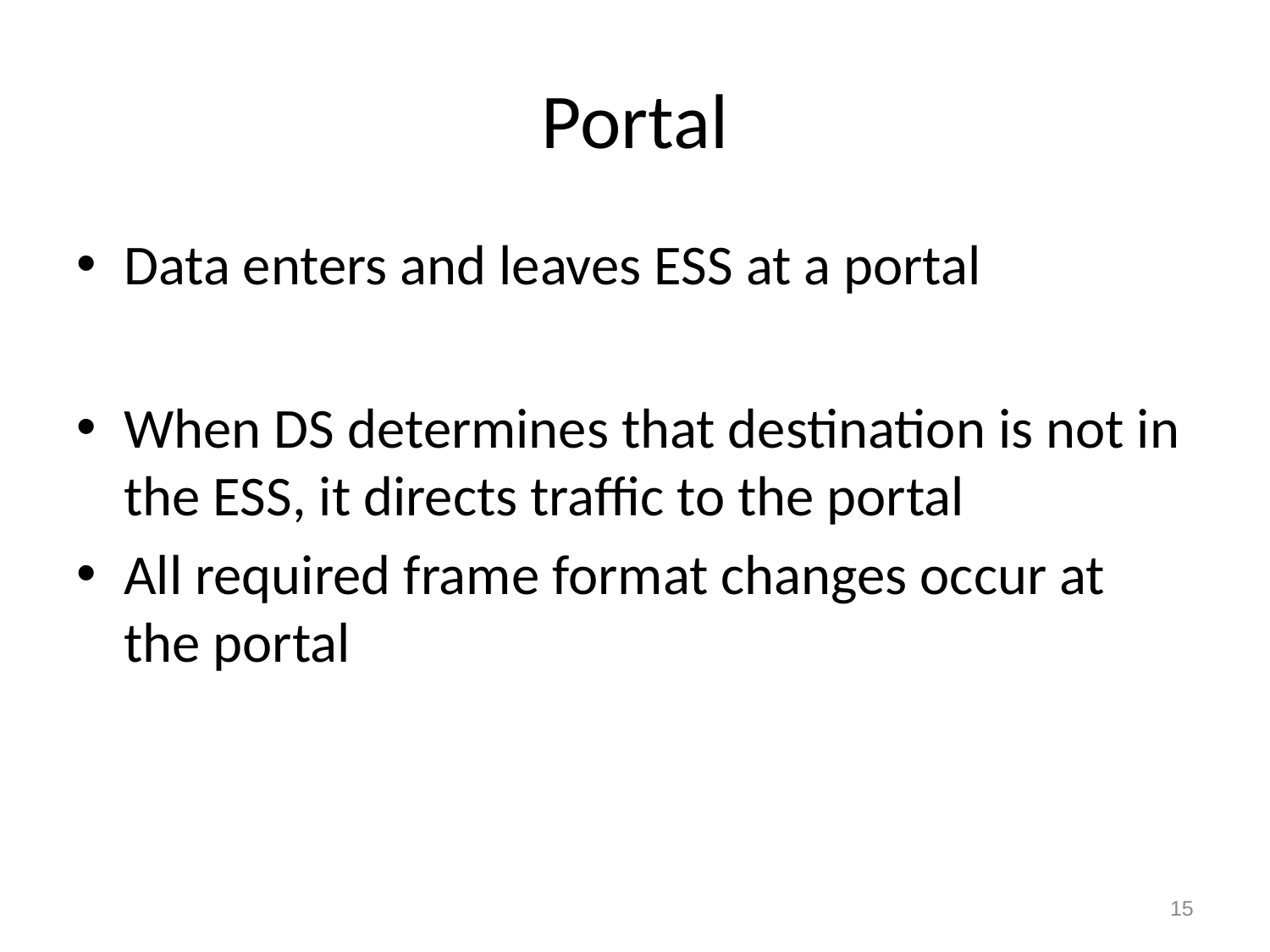

# Portal
Data enters and leaves ESS at a portal

When DS determines that destination is not in the ESS, it directs traffic to the portal
All required frame format changes occur at the portal
15